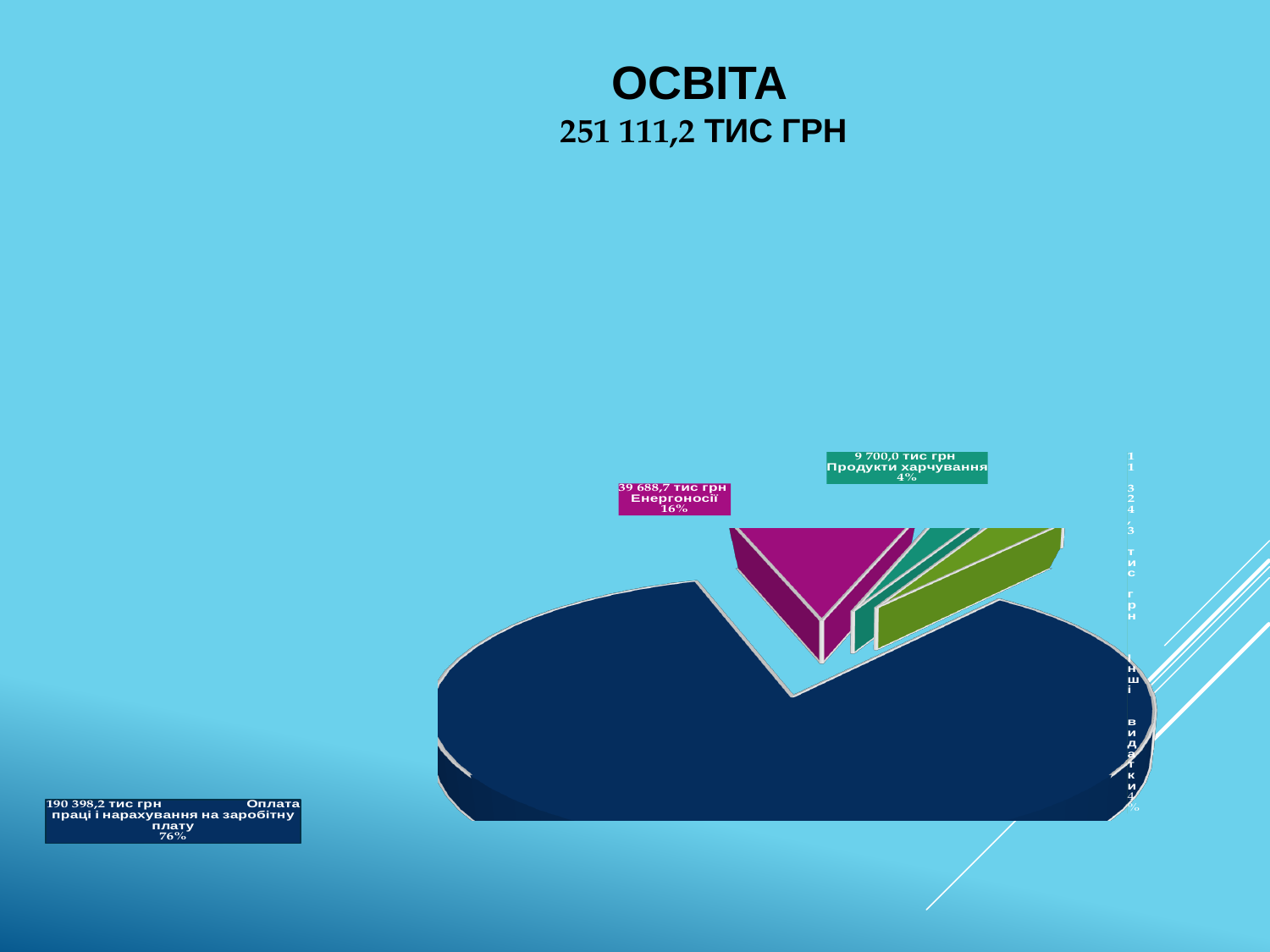

# Освіта 251 111,2 тис грн

[unsupported chart]